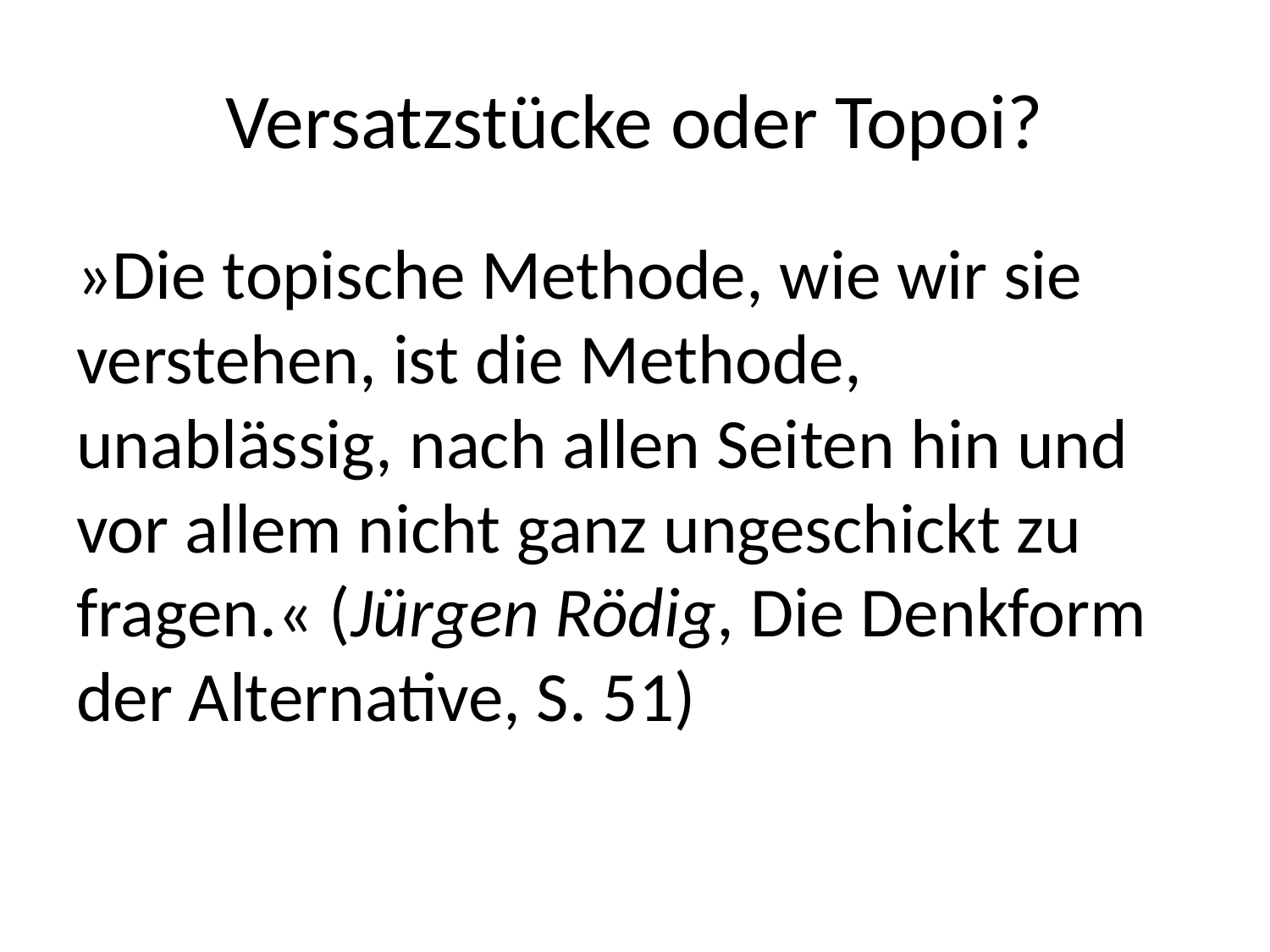

# Versatzstücke oder Topoi?
»Die topische Methode, wie wir sie verstehen, ist die Methode, unablässig, nach allen Seiten hin und vor allem nicht ganz ungeschickt zu fragen.« (Jürgen Rödig, Die Denkform der Alternative, S. 51)